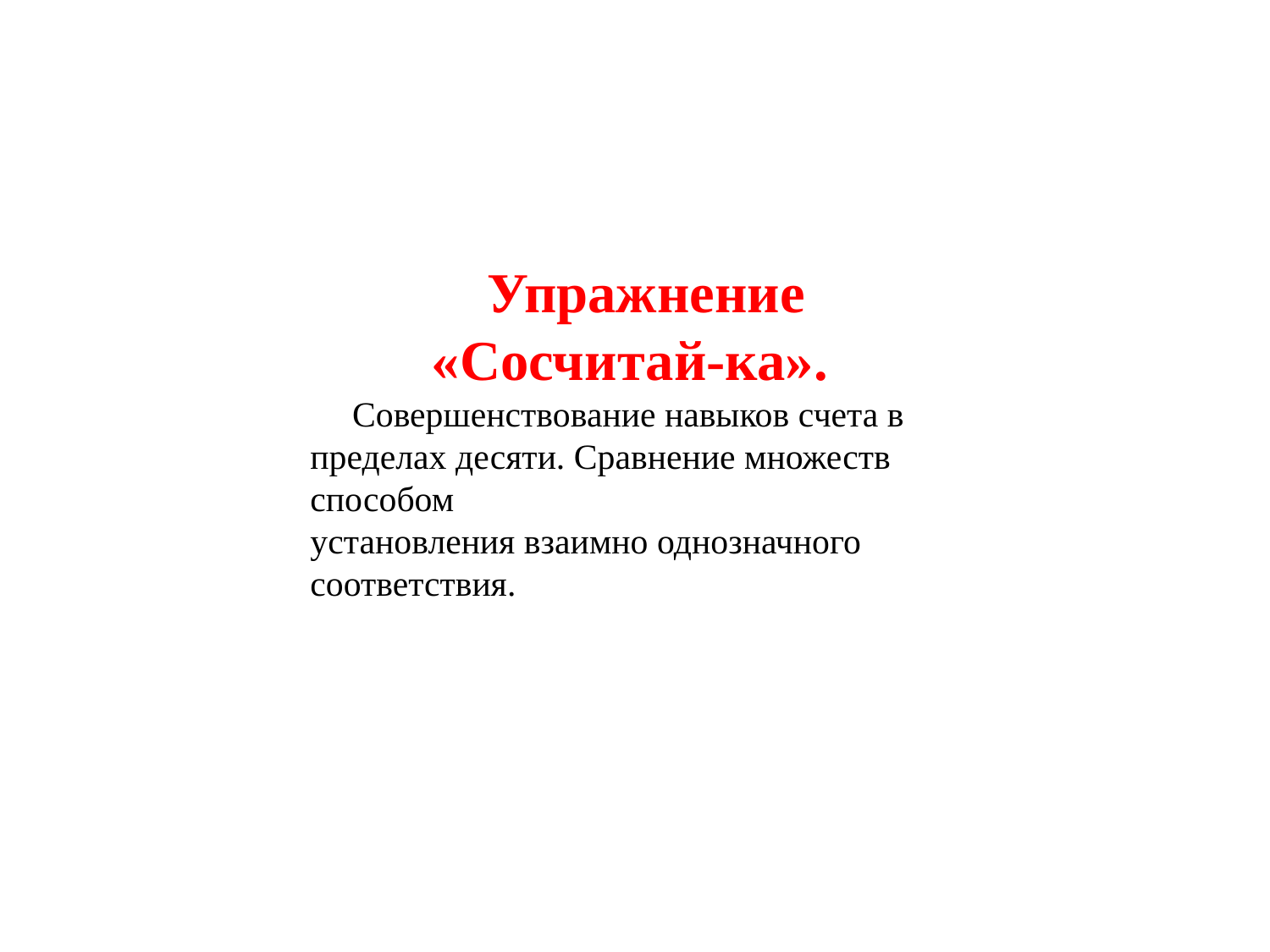

Упражнение «Сосчитай-ка».
 Совершенствование навыков счета в пределах десяти. Сравнение множеств способом
установления взаимно однозначного соответствия.